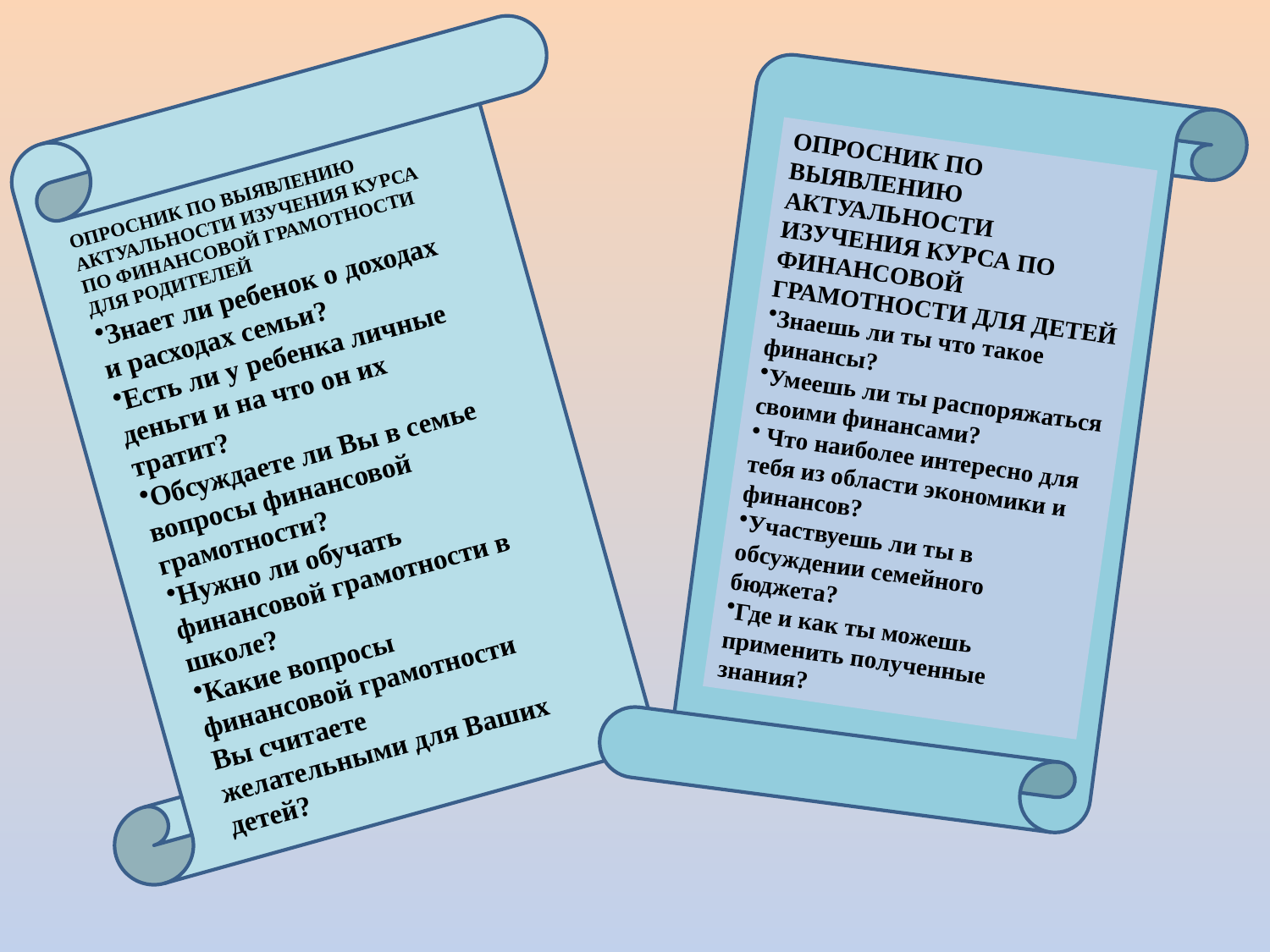

ОПРОСНИК ПО ВЫЯВЛЕНИЮ АКТУАЛЬНОСТИ ИЗУЧЕНИЯ КУРСА ПО ФИНАНСОВОЙ ГРАМОТНОСТИ ДЛЯ ДЕТЕЙ
Знаешь ли ты что такое финансы?
Умеешь ли ты распоряжаться своими финансами?
 Что наиболее интересно для тебя из области экономики и финансов?
Участвуешь ли ты в обсуждении семейного бюджета?
Где и как ты можешь применить полученные знания?
ОПРОСНИК ПО ВЫЯВЛЕНИЮ АКТУАЛЬНОСТИ ИЗУЧЕНИЯ КУРСА ПО ФИНАНСОВОЙ ГРАМОТНОСТИ ДЛЯ РОДИТЕЛЕЙ
Знает ли ребенок о доходах и расходах семьи?
Есть ли у ребенка личные деньги и на что он их тратит?
Обсуждаете ли Вы в семье вопросы финансовой грамотности?
Нужно ли обучать финансовой грамотности в школе?
Какие вопросы финансовой грамотности Вы считаете желательными для Ваших детей?